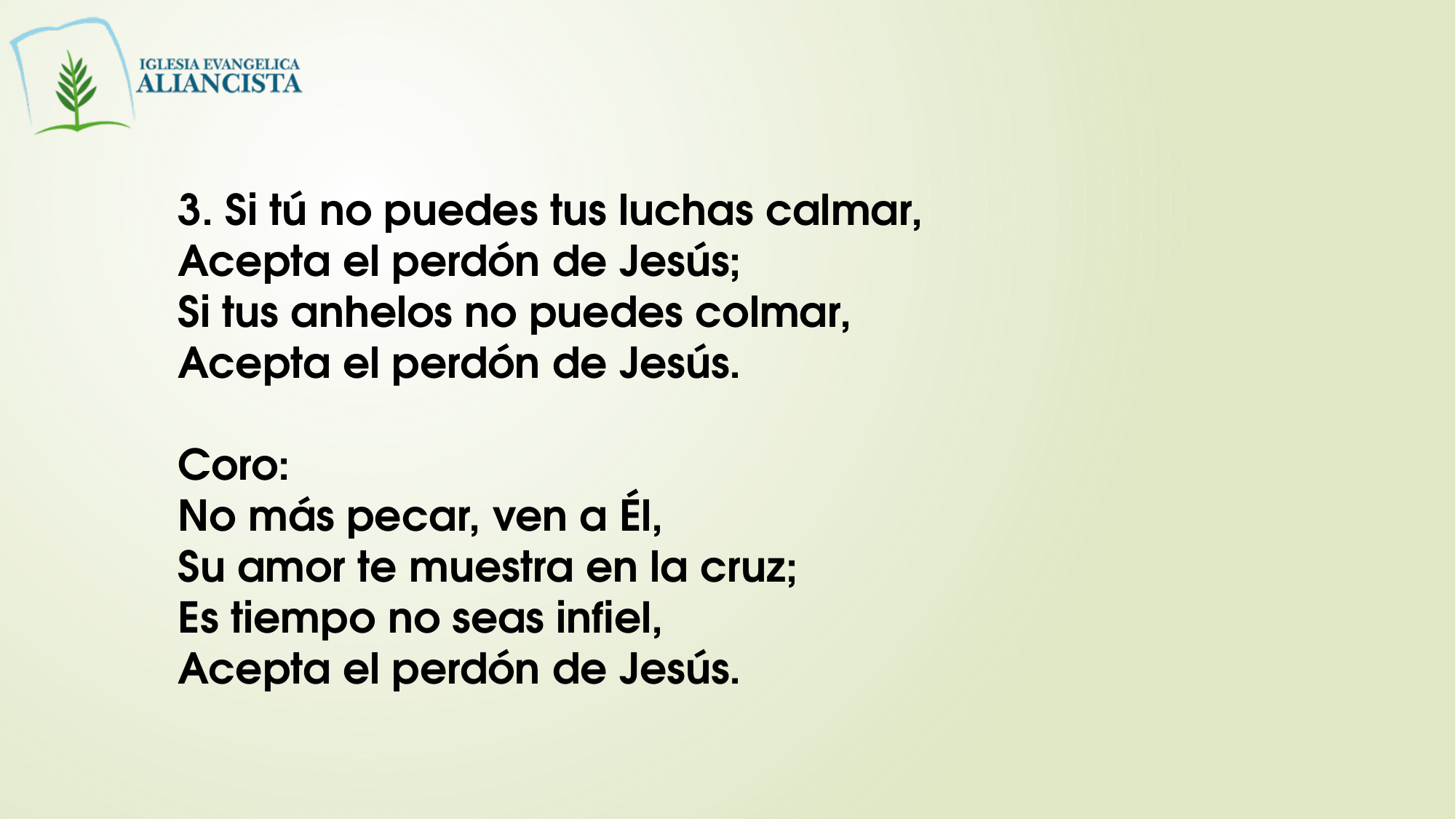

3. Si tú no puedes tus luchas calmar,
Acepta el perdón de Jesús;
Si tus anhelos no puedes colmar,
Acepta el perdón de Jesús.

Coro:
No más pecar, ven a Él,
Su amor te muestra en la cruz;
Es tiempo no seas infiel,
Acepta el perdón de Jesús.